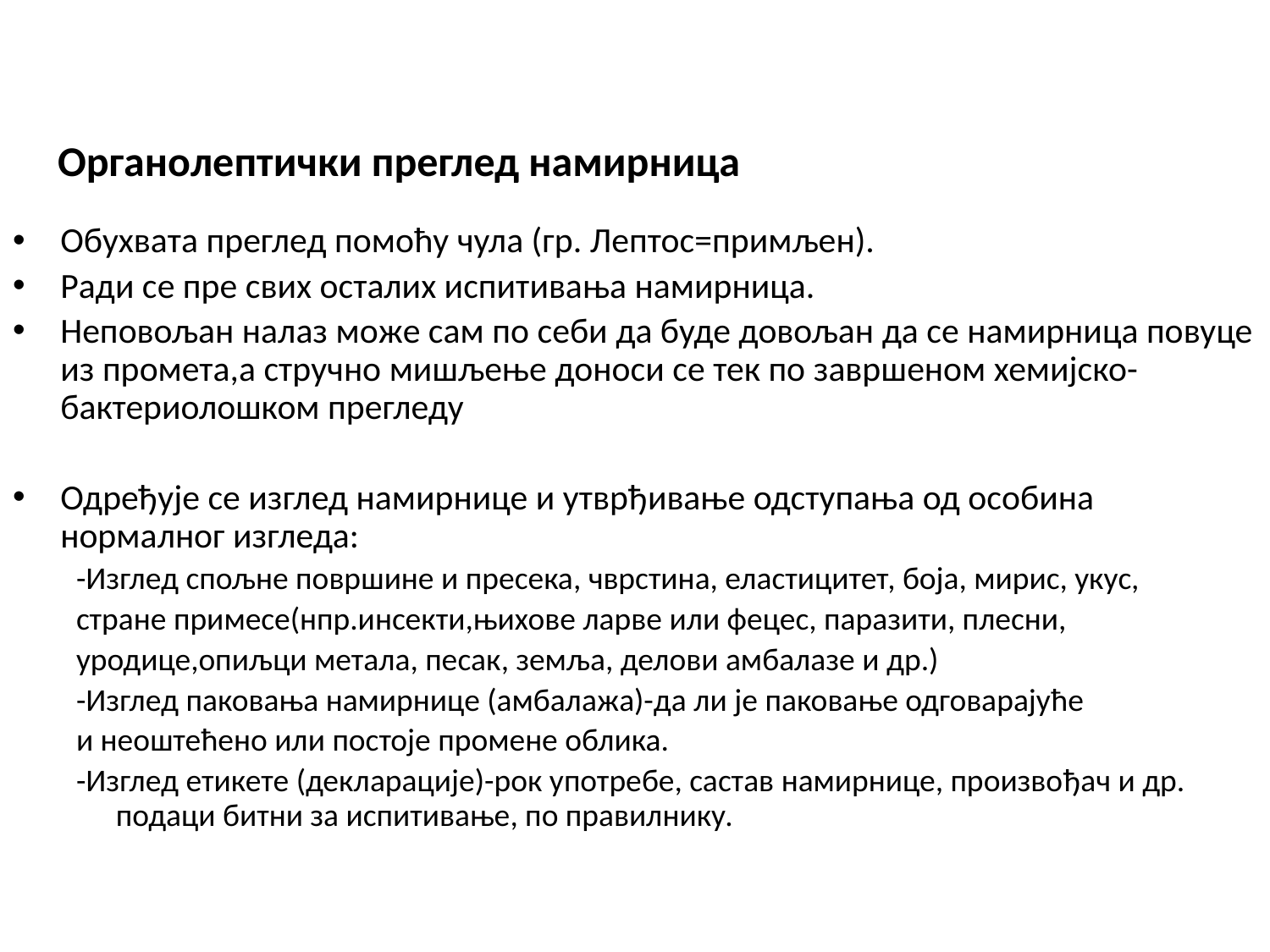

# Органолептички преглед намирница
Обухвата преглед помоћу чула (гр. Лептос=примљен).
Ради се пре свих осталих испитивања намирница.
Неповољан налаз може сам по себи да буде довољан да се намирница повуце из промета,а стручно мишљење доноси се тек по завршеном хемијско-бактериолошком прегледу

Одређује се изглед намирнице и утврђивање одступања од особина нормалног изгледа:
-Изглед спољне површине и пресека, чврстина, еластицитет, боја, мирис, укус,
стране примесе(нпр.инсекти,њихове ларве или фецес, паразити, плесни,
уродице,опиљци метала, песак, земља, делови амбалазе и др.)
-Изглед паковања намирнице (амбалажа)-да ли је паковање одговарајуће
и неоштећено или постоје промене облика.
-Изглед етикете (декларације)-рок употребе, састав намирнице, произвођач и др. подаци битни за испитивање, по правилнику.